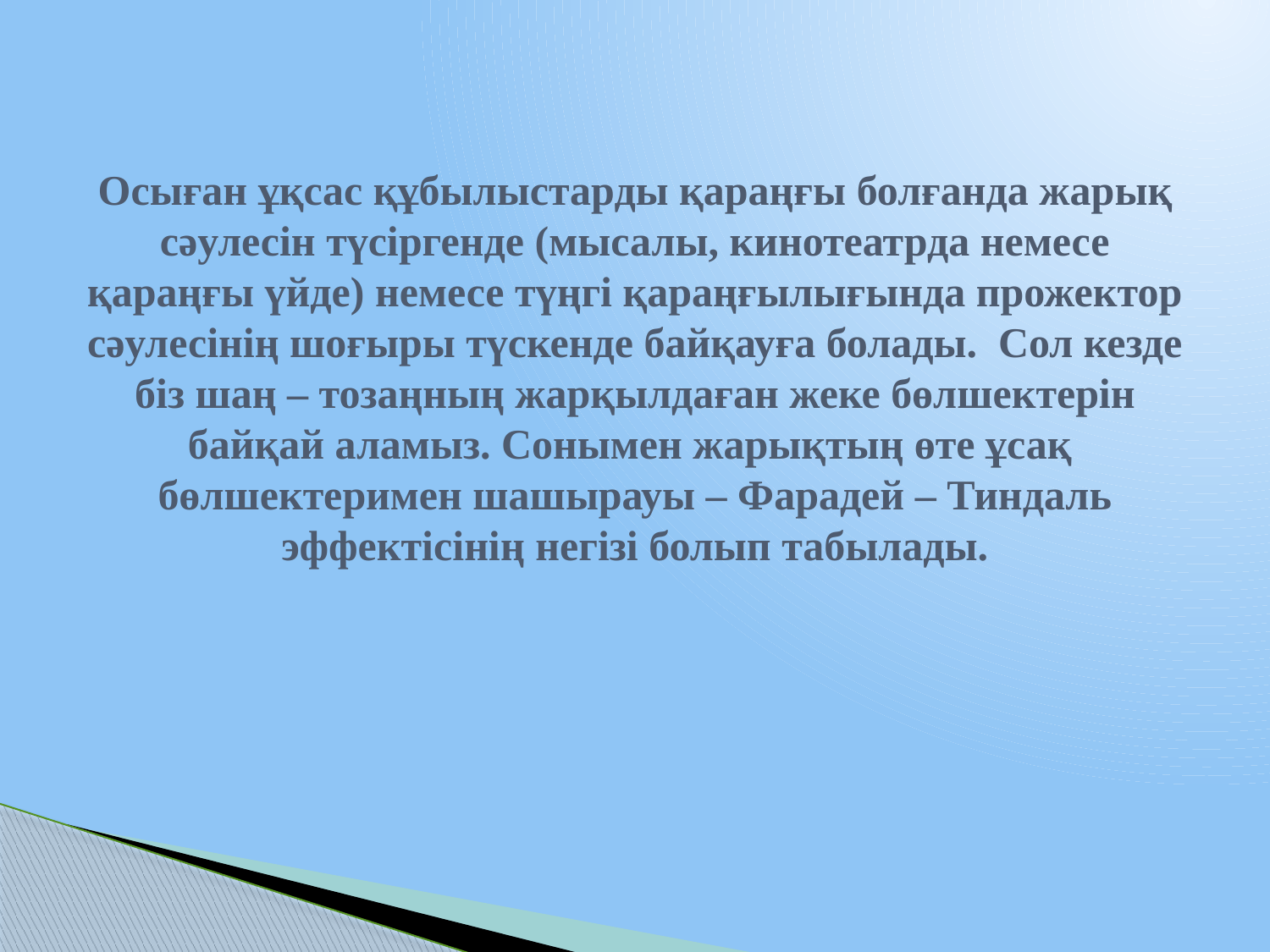

# Осыған ұқсас құбылыстарды қараңғы болғанда жарық сәулесін түсіргенде (мысалы, кинотеатрда немесе қараңғы үйде) немесе түңгі қараңғылығында прожектор сәулесінің шоғыры түскенде байқауға болады.  Сол кезде біз шаң – тозаңның жарқылдаған жеке бөлшектерін байқай аламыз. Сонымен жарықтың өте ұсақ  бөлшектеримен шашырауы – Фарадей – Тиндаль эффектісінің негізі болып табылады.